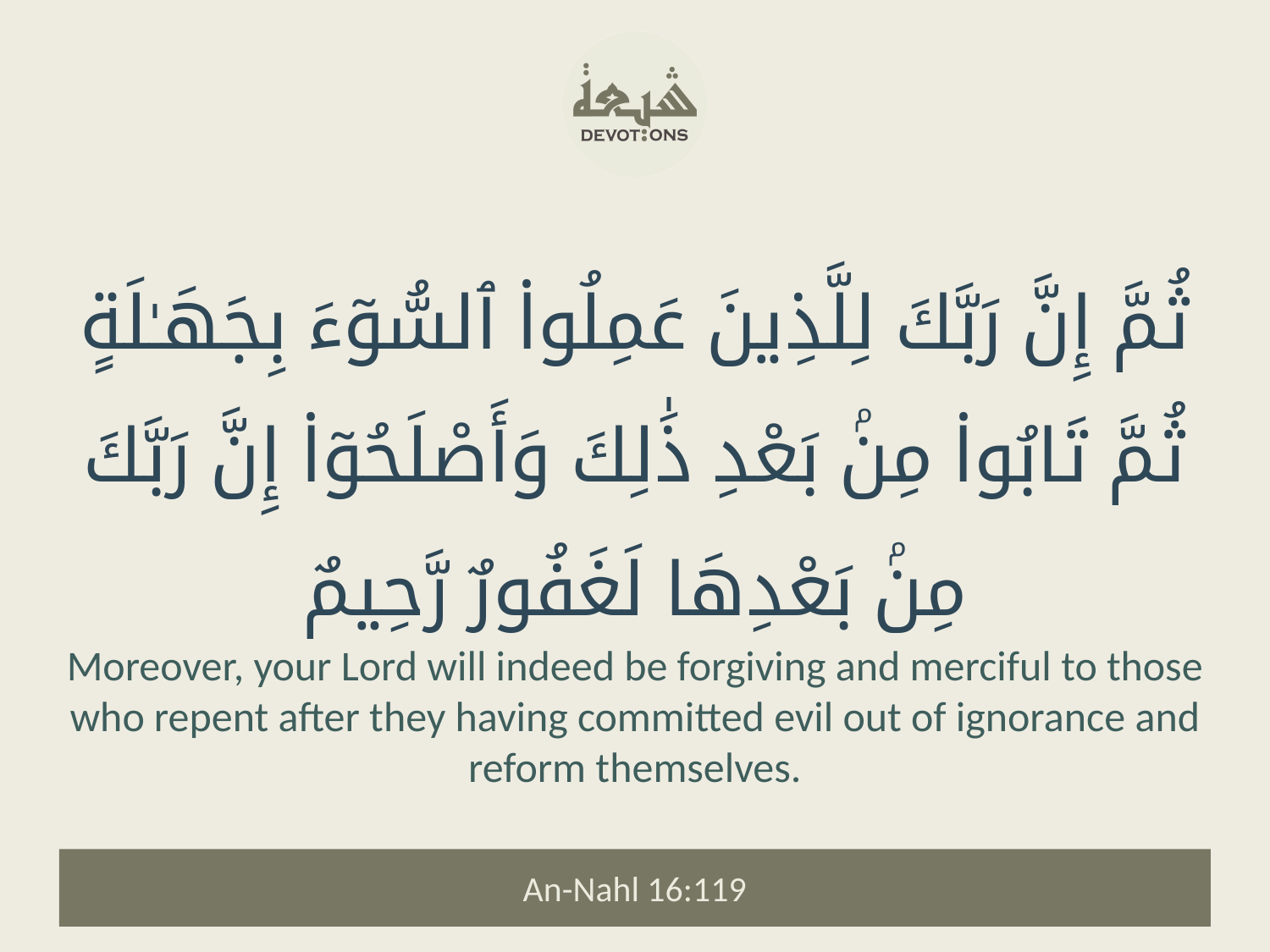

ثُمَّ إِنَّ رَبَّكَ لِلَّذِينَ عَمِلُوا۟ ٱلسُّوٓءَ بِجَهَـٰلَةٍ ثُمَّ تَابُوا۟ مِنۢ بَعْدِ ذَٰلِكَ وَأَصْلَحُوٓا۟ إِنَّ رَبَّكَ مِنۢ بَعْدِهَا لَغَفُورٌ رَّحِيمٌ
Moreover, your Lord will indeed be forgiving and merciful to those who repent after they having committed evil out of ignorance and reform themselves.
An-Nahl 16:119